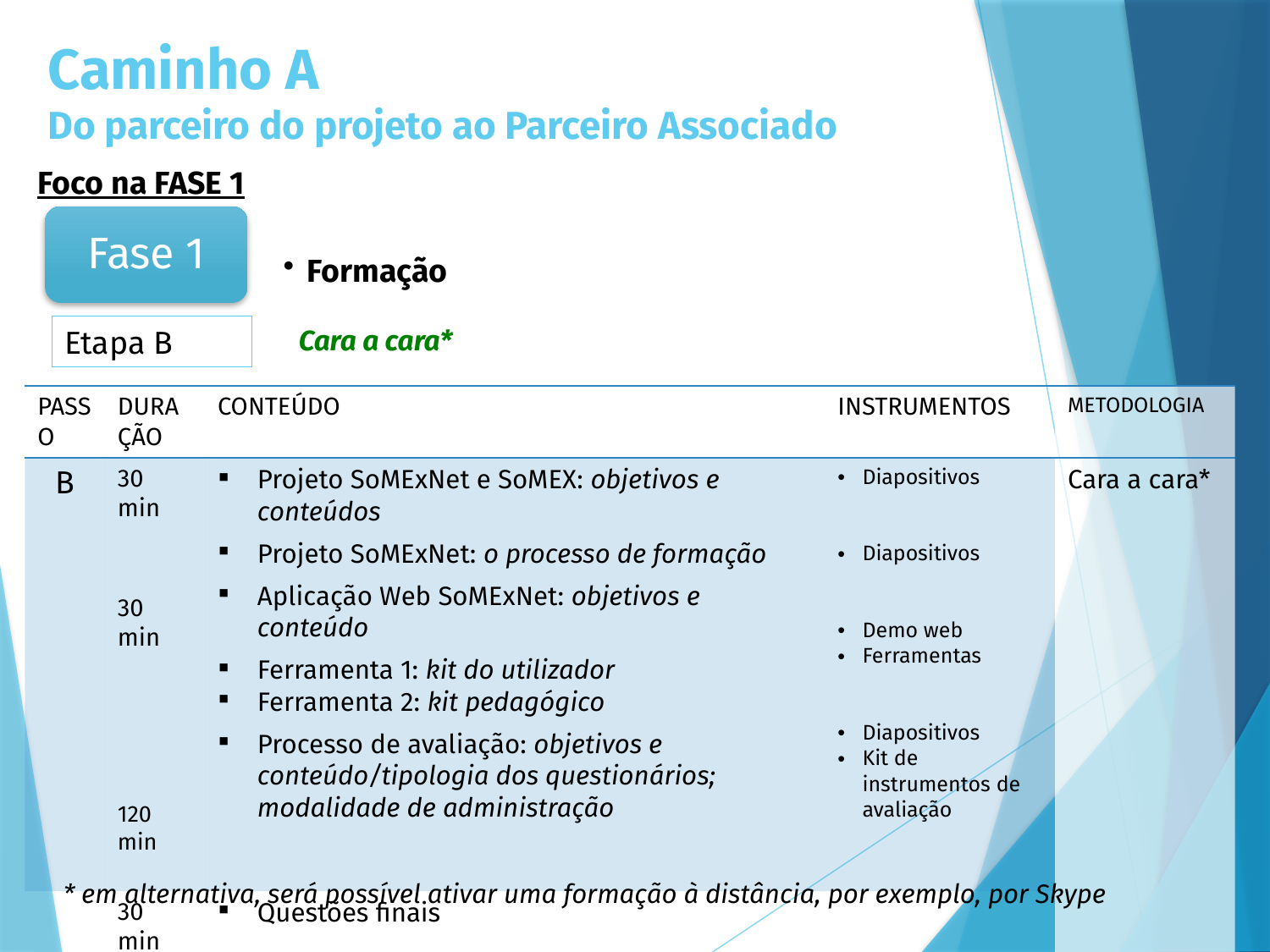

# Caminho A Do parceiro do projeto ao Parceiro Associado
Foco na FASE 1

Fase 1
Formação

Etapa B
Cara a cara*
| PASSO | DURAÇÃO | CONTEÚDO | INSTRUMENTOS | METODOLOGIA |
| --- | --- | --- | --- | --- |
| B | 30 min 30 min 120 min | Projeto SoMExNet e SoMEX: objetivos e conteúdos Projeto SoMExNet: o processo de formação Aplicação Web SoMExNet: objetivos e conteúdo Ferramenta 1: kit do utilizador Ferramenta 2: kit pedagógico Processo de avaliação: objetivos e conteúdo/tipologia dos questionários; modalidade de administração | Diapositivos Diapositivos Demo web Ferramentas Diapositivos Kit de instrumentos de avaliação | Cara a cara\* |
|  | 30 min | Questões finais |  |  |
* em alternativa, será possível ativar uma formação à distância, por exemplo, por Skype